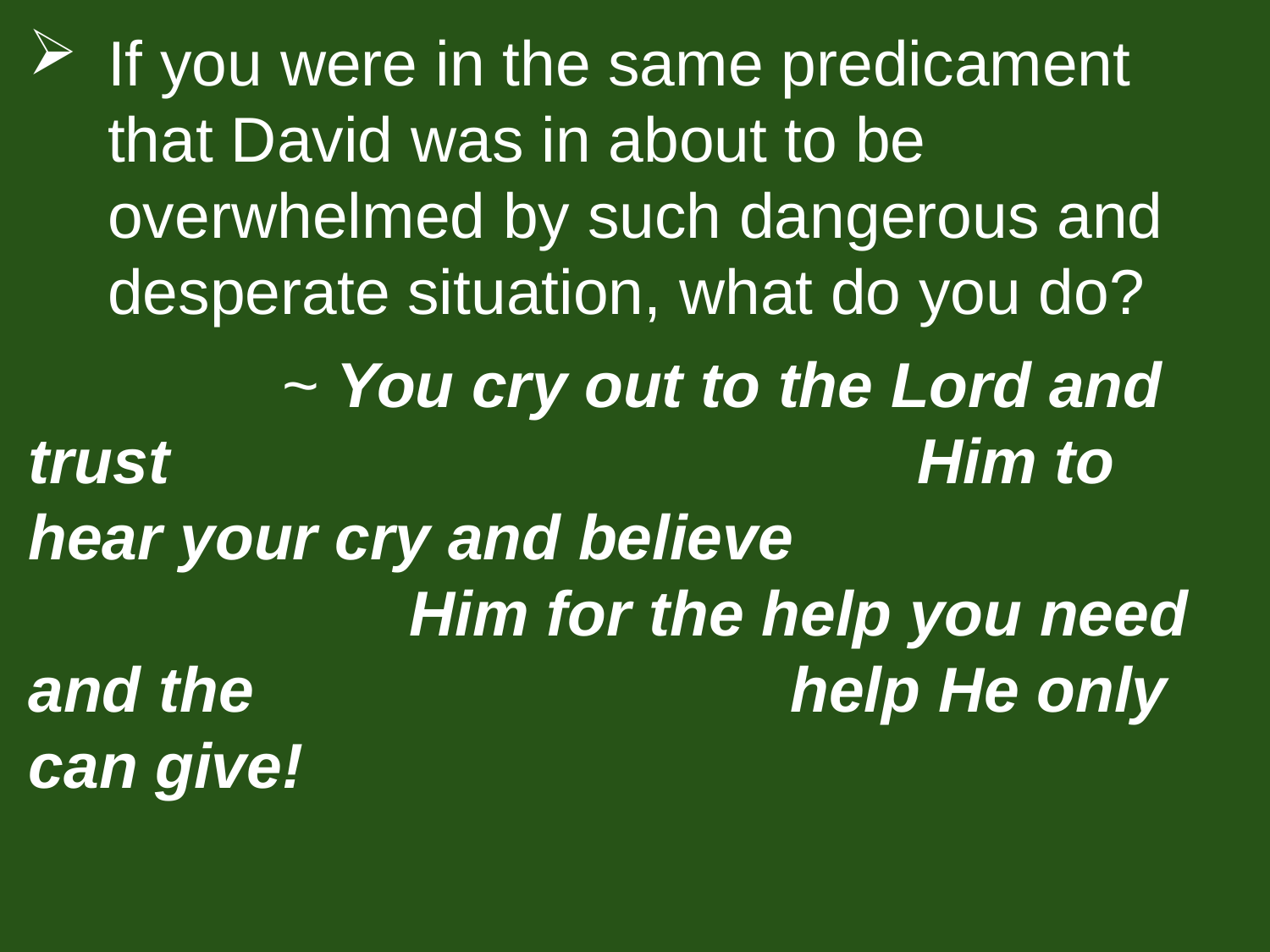

If you were in the same predicament that David was in about to be overwhelmed by such dangerous and desperate situation, what do you do?
		~ You cry out to the Lord and trust 						Him to hear your cry and believe 						Him for the help you need and the 					help He only can give!